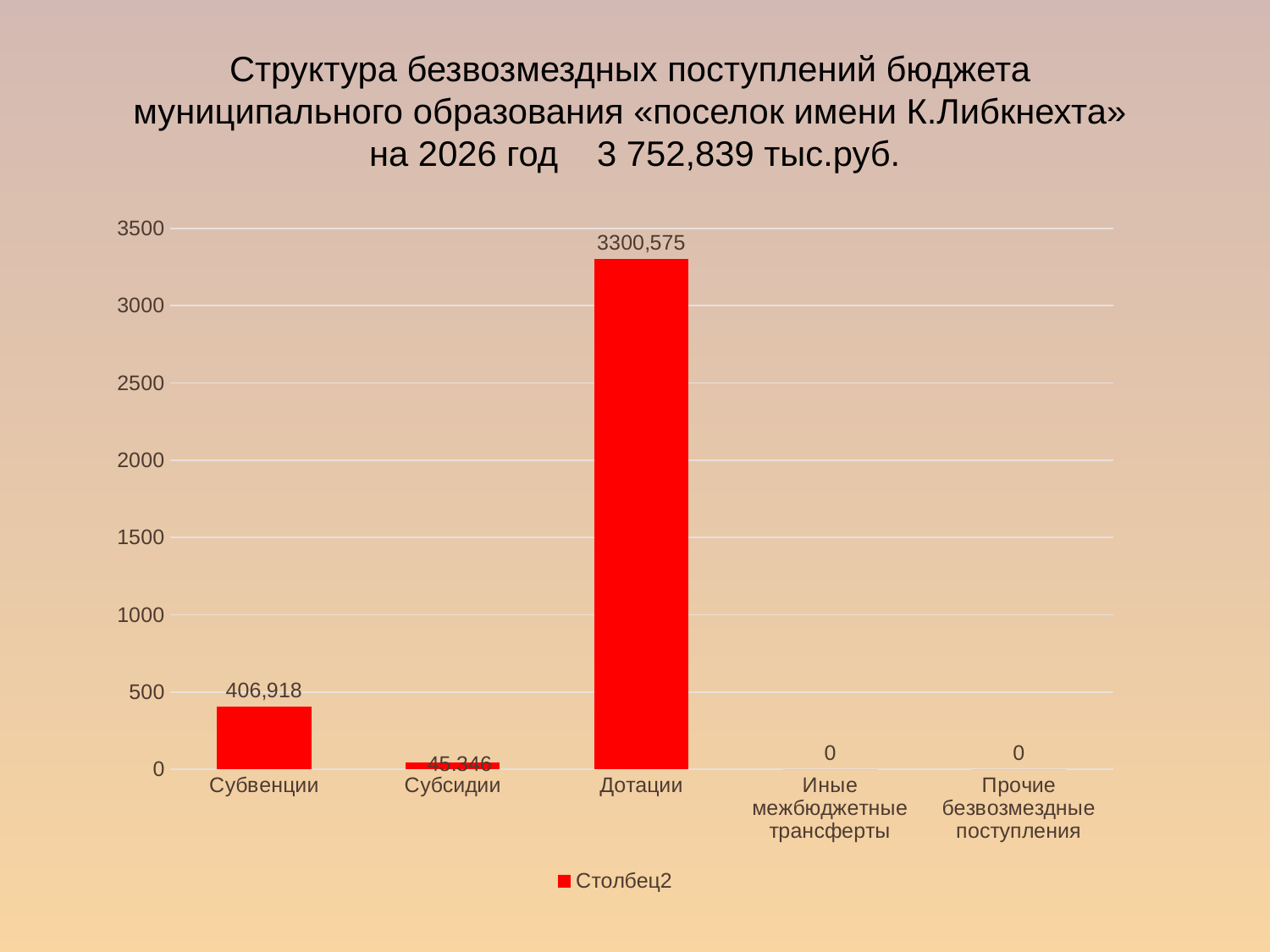

Структура безвозмездных поступлений бюджета муниципального образования «поселок имени К.Либкнехта»
 на 2026 год    3 752,839 тыс.руб.

### Chart

| Category | Столбец2 |
|---|---|
| Субвенции | 406.918 |
| Субсидии | 45.346 |
| Дотации | 3300.575 |
| Иные межбюджетные трансферты | 0.0 |
| Прочие безвозмездные поступления | 0.0 |